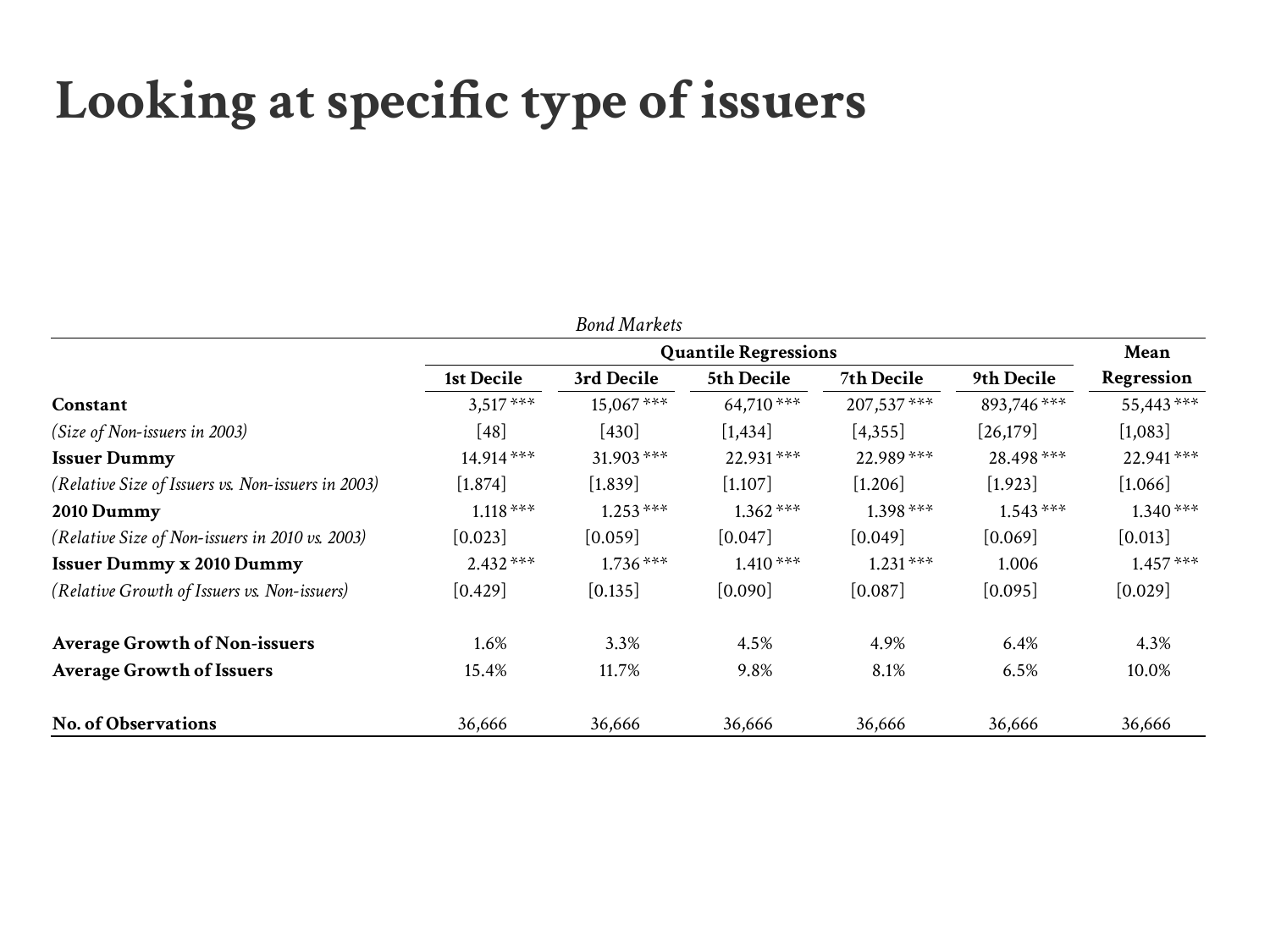

Looking at specific type of issuers
| Bond Markets |  |  |  |  |  |  |  |  |  |  |  |  |  |  |  |  |  |  |
| --- | --- | --- | --- | --- | --- | --- | --- | --- | --- | --- | --- | --- | --- | --- | --- | --- | --- | --- |
|  |  | Quantile Regressions |  |  |  |  |  |  |  |  |  |  |  |  |  |  | Mean Regression |  |
|  |  | 1st Decile |  |  | 3rd Decile |  |  | 5th Decile |  |  | 7th Decile |  |  | 9th Decile |  |  |  |  |
| Constant |  | 3,517 | \*\*\* |  | 15,067 | \*\*\* |  | 64,710 | \*\*\* |  | 207,537 | \*\*\* |  | 893,746 | \*\*\* |  | 55,443 | \*\*\* |
| (Size of Non-issuers in 2003) |  | [48] |  |  | [430] |  |  | [1,434] |  |  | [4,355] |  |  | [26,179] |  |  | [1,083] |  |
| Issuer Dummy |  | 14.914 | \*\*\* |  | 31.903 | \*\*\* |  | 22.931 | \*\*\* |  | 22.989 | \*\*\* |  | 28.498 | \*\*\* |  | 22.941 | \*\*\* |
| (Relative Size of Issuers vs. Non-issuers in 2003) |  | [1.874] |  |  | [1.839] |  |  | [1.107] |  |  | [1.206] |  |  | [1.923] |  |  | [1.066] |  |
| 2010 Dummy |  | 1.118 | \*\*\* |  | 1.253 | \*\*\* |  | 1.362 | \*\*\* |  | 1.398 | \*\*\* |  | 1.543 | \*\*\* |  | 1.340 | \*\*\* |
| (Relative Size of Non-issuers in 2010 vs. 2003) |  | [0.023] |  |  | [0.059] |  |  | [0.047] |  |  | [0.049] |  |  | [0.069] |  |  | [0.013] |  |
| Issuer Dummy x 2010 Dummy |  | 2.432 | \*\*\* |  | 1.736 | \*\*\* |  | 1.410 | \*\*\* |  | 1.231 | \*\*\* |  | 1.006 |  |  | 1.457 | \*\*\* |
| (Relative Growth of Issuers vs. Non-issuers) |  | [0.429] |  |  | [0.135] |  |  | [0.090] |  |  | [0.087] |  |  | [0.095] |  |  | [0.029] |  |
|  |  |  |  |  |  |  |  |  |  |  |  |  |  |  |  |  |  |  |
| Average Growth of Non-issuers |  | 1.6% |  |  | 3.3% |  |  | 4.5% |  |  | 4.9% |  |  | 6.4% |  |  | 4.3% |  |
| Average Growth of Issuers |  | 15.4% |  |  | 11.7% |  |  | 9.8% |  |  | 8.1% |  |  | 6.5% |  |  | 10.0% |  |
|  |  |  |  |  |  |  |  |  |  |  |  |  |  |  |  |  |  |  |
| No. of Observations |  | 36,666 |  |  | 36,666 |  |  | 36,666 |  |  | 36,666 |  |  | 36,666 |  |  | 36,666 |  |